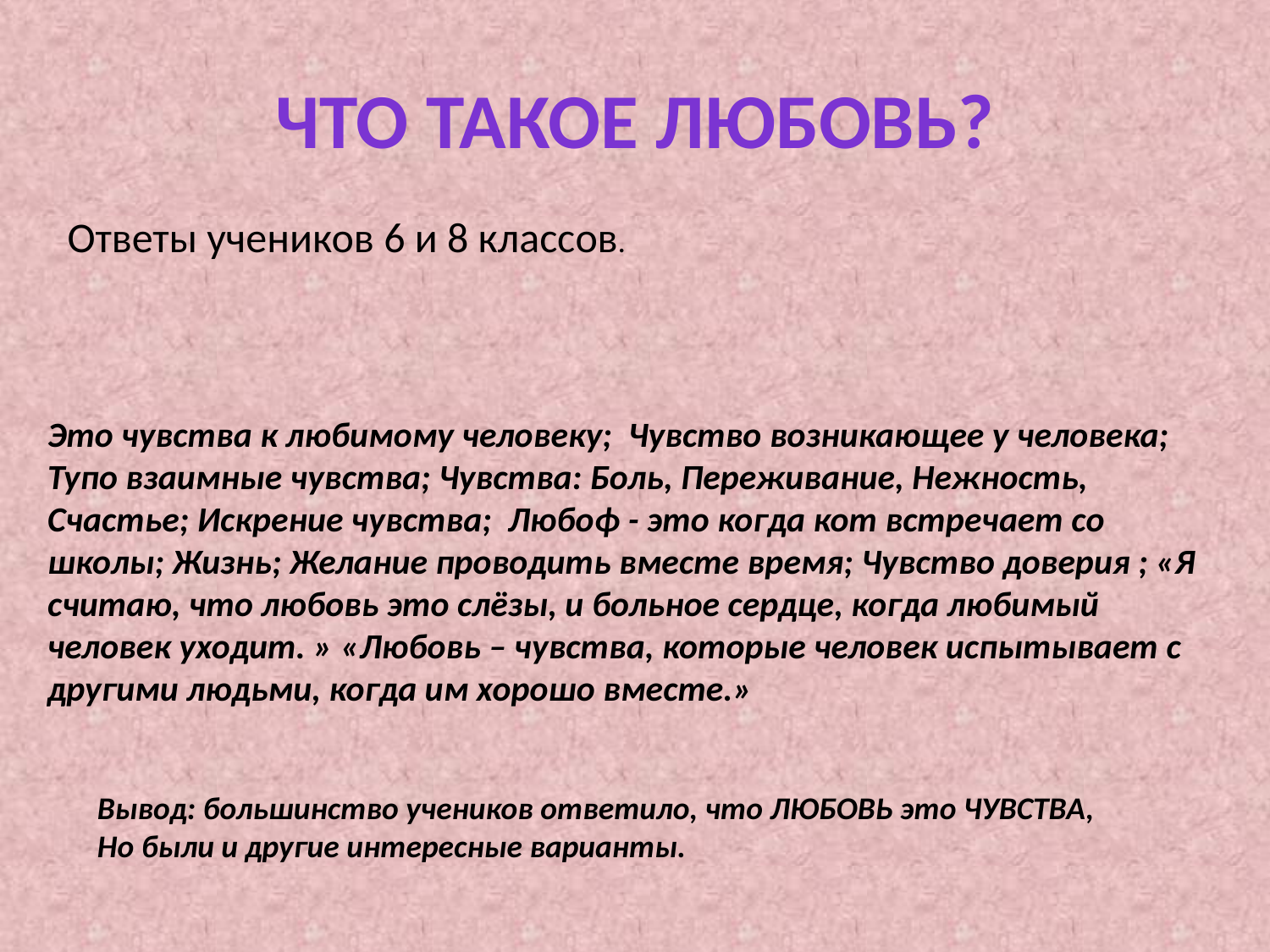

# Что такое любовь?
Ответы учеников 6 и 8 классов.
Это чувства к любимому человеку;  Чувство возникающее у человека; Тупо взаимные чувства; Чувства: Боль, Переживание, Нежность, Счастье; Искрение чувства;  Любоф - это когда кот встречает со школы; Жизнь; Желание проводить вместе время; Чувство доверия ; «Я считаю, что любовь это слёзы, и больное сердце, когда любимый человек уходит. » «Любовь – чувства, которые человек испытывает с другими людьми, когда им хорошо вместе.»

Вывод: большинство учеников ответило, что ЛЮБОВЬ это ЧУВСТВА,
Но были и другие интересные варианты.